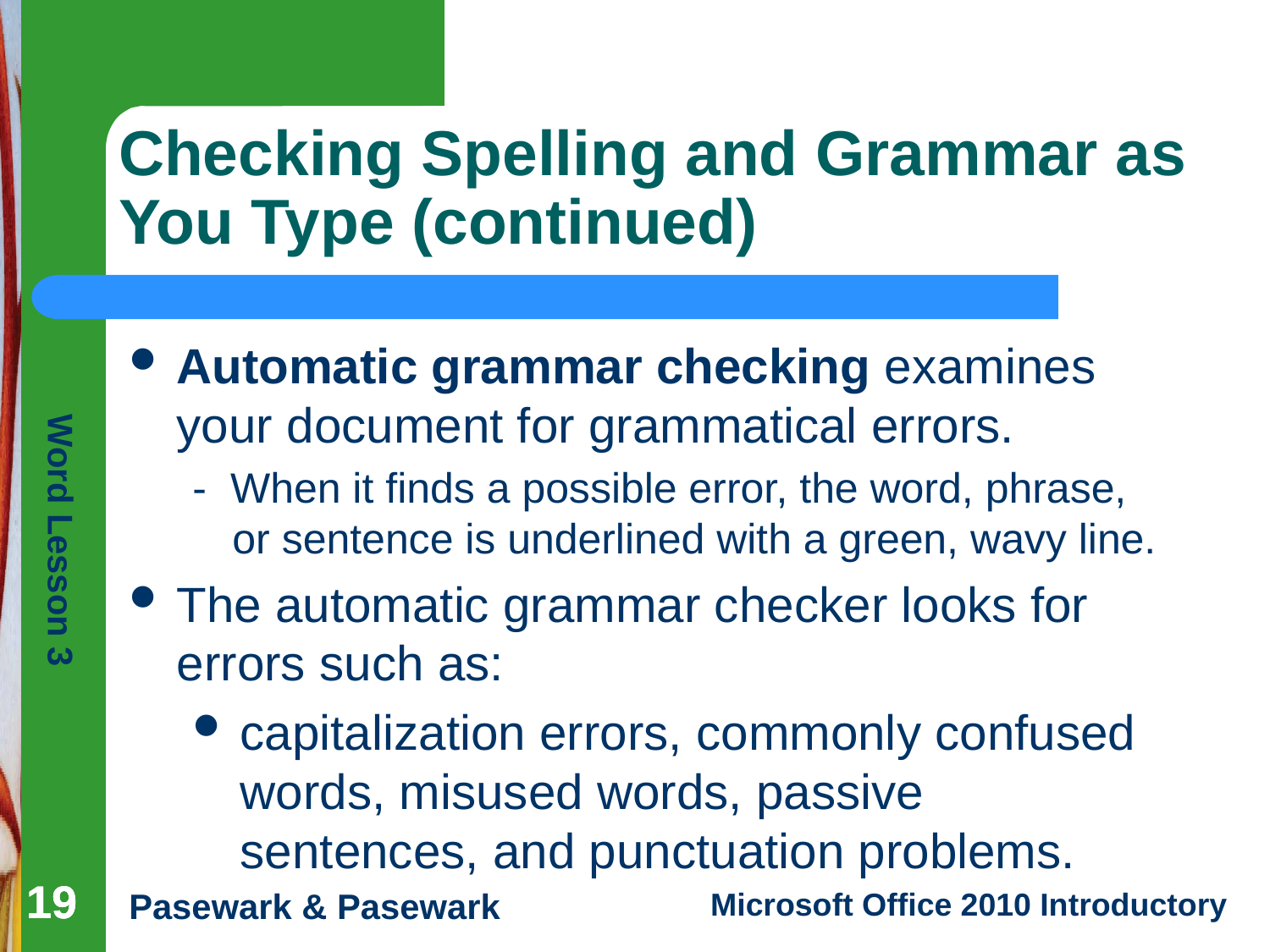

# Checking Spelling and Grammar as You Type (continued)
Automatic grammar checking examines your document for grammatical errors.
-  When it finds a possible error, the word, phrase, or sentence is underlined with a green, wavy line.
The automatic grammar checker looks for errors such as:
capitalization errors, commonly confused words, misused words, passive sentences, and punctuation problems.
19
19
19